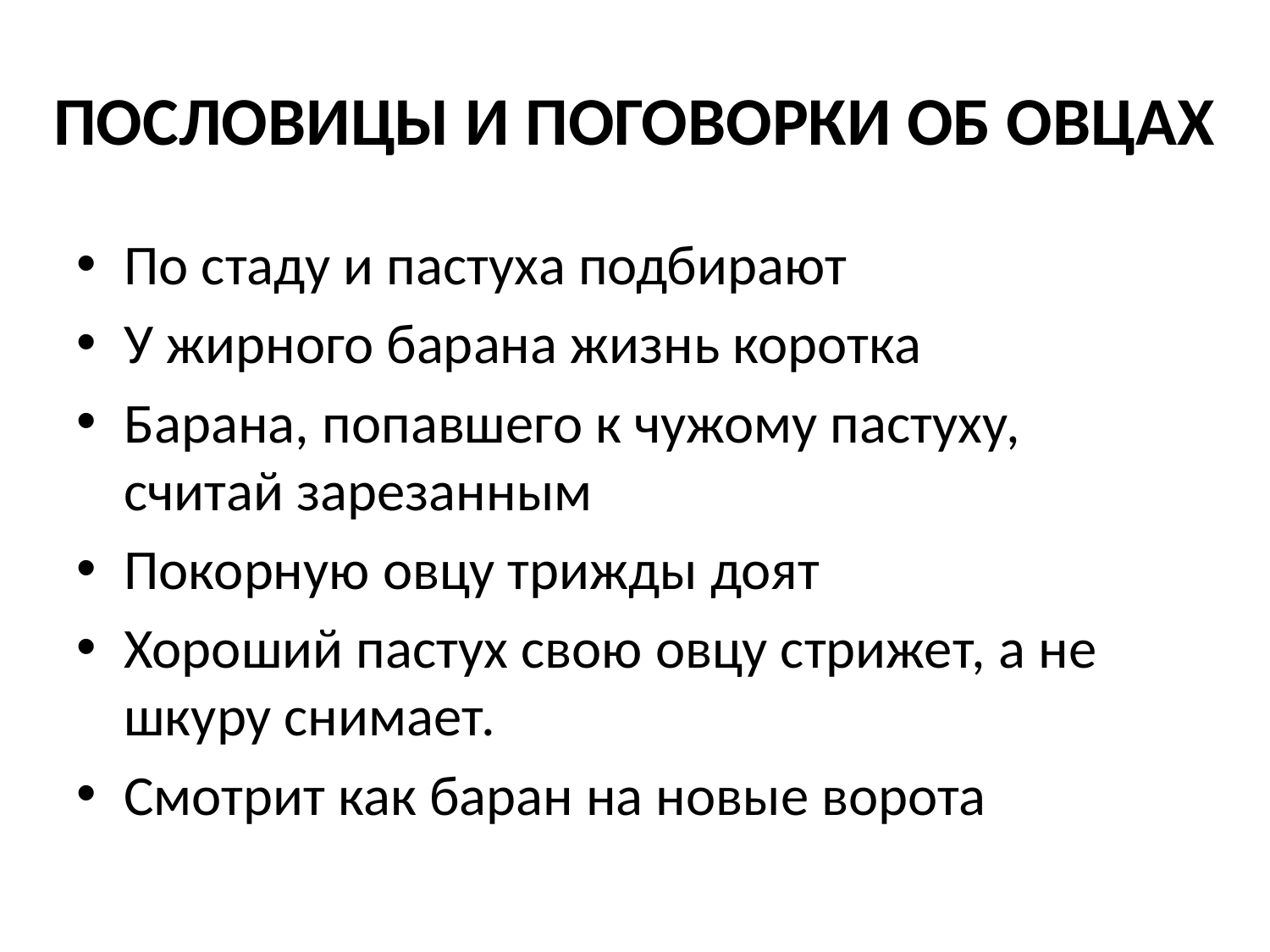

# ПОСЛОВИЦЫ И ПОГОВОРКИ ОБ ОВЦАХ
По стаду и пастуха подбирают
У жирного барана жизнь коротка
Барана, попавшего к чужому пастуху, считай зарезанным
Покорную овцу трижды доят
Хороший пастух свою овцу стрижет, а не шкуру снимает.
Смотрит как баран на новые ворота